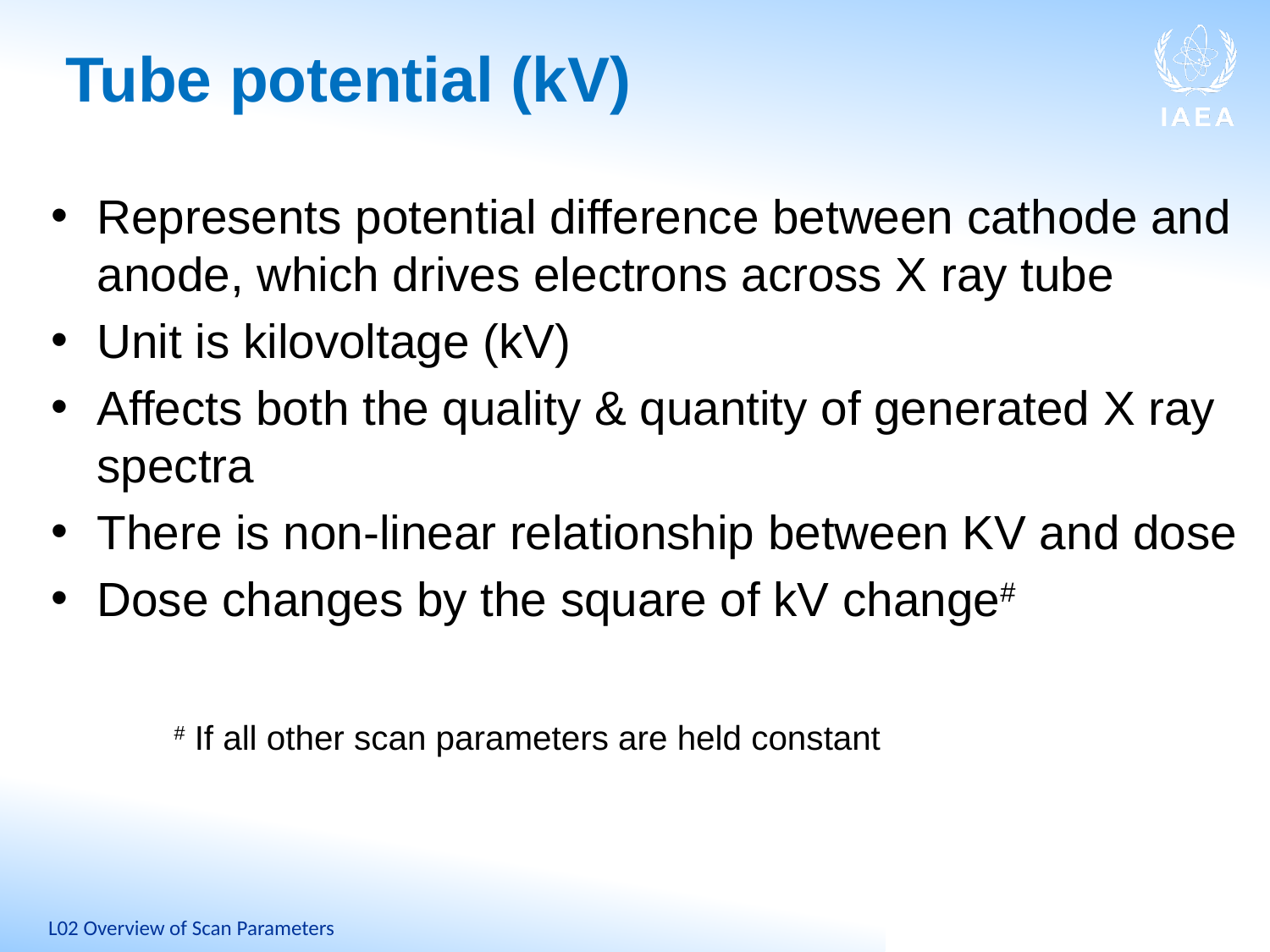

# Tube potential (kV)
Represents potential difference between cathode and anode, which drives electrons across X ray tube
Unit is kilovoltage (kV)
Affects both the quality & quantity of generated X ray spectra
There is non-linear relationship between KV and dose
Dose changes by the square of kV change#

		# If all other scan parameters are held constant